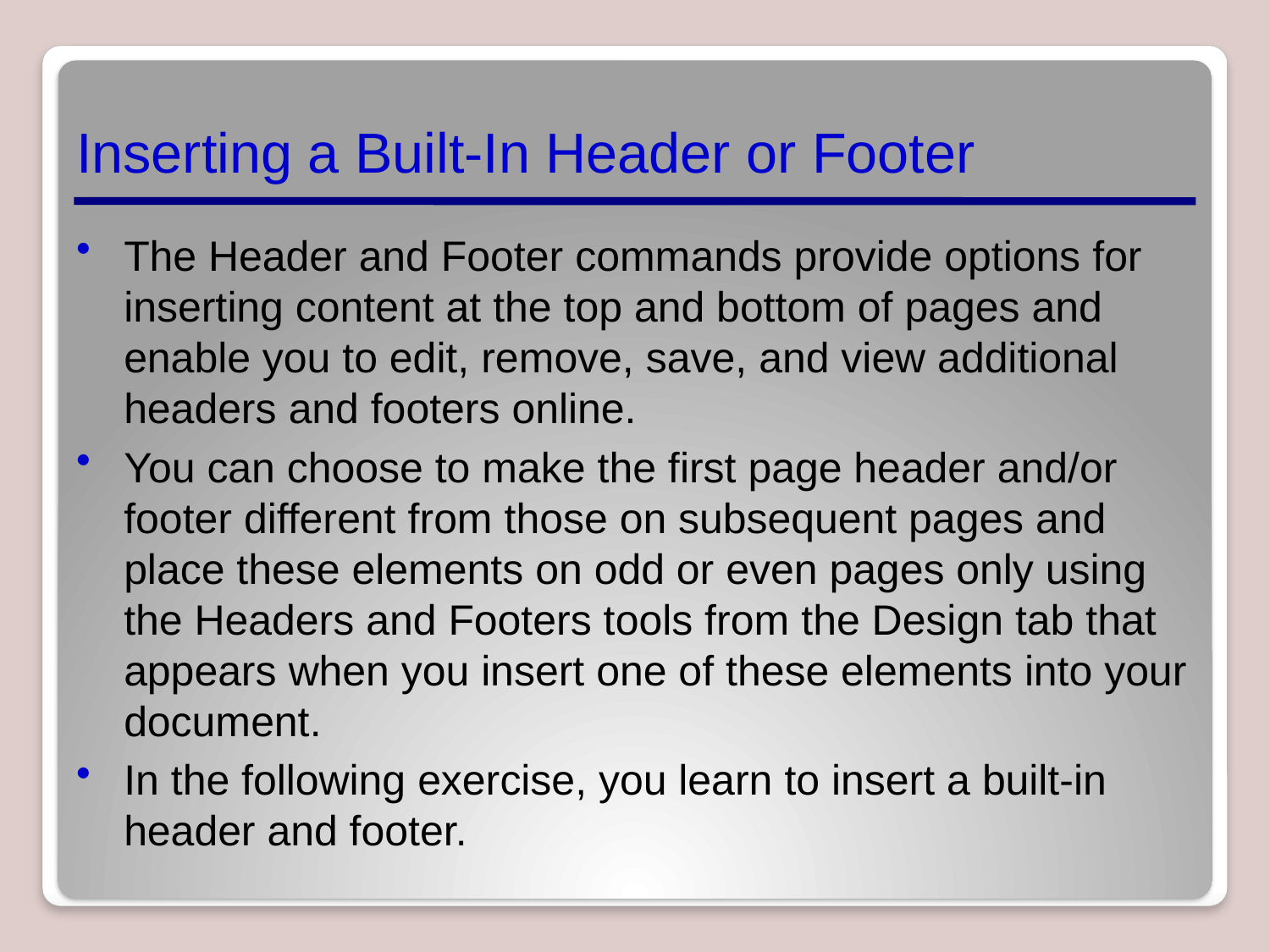

# Inserting a Built-In Header or Footer
The Header and Footer commands provide options for inserting content at the top and bottom of pages and enable you to edit, remove, save, and view additional headers and footers online.
You can choose to make the first page header and/or footer different from those on subsequent pages and place these elements on odd or even pages only using the Headers and Footers tools from the Design tab that appears when you insert one of these elements into your document.
In the following exercise, you learn to insert a built-in header and footer.